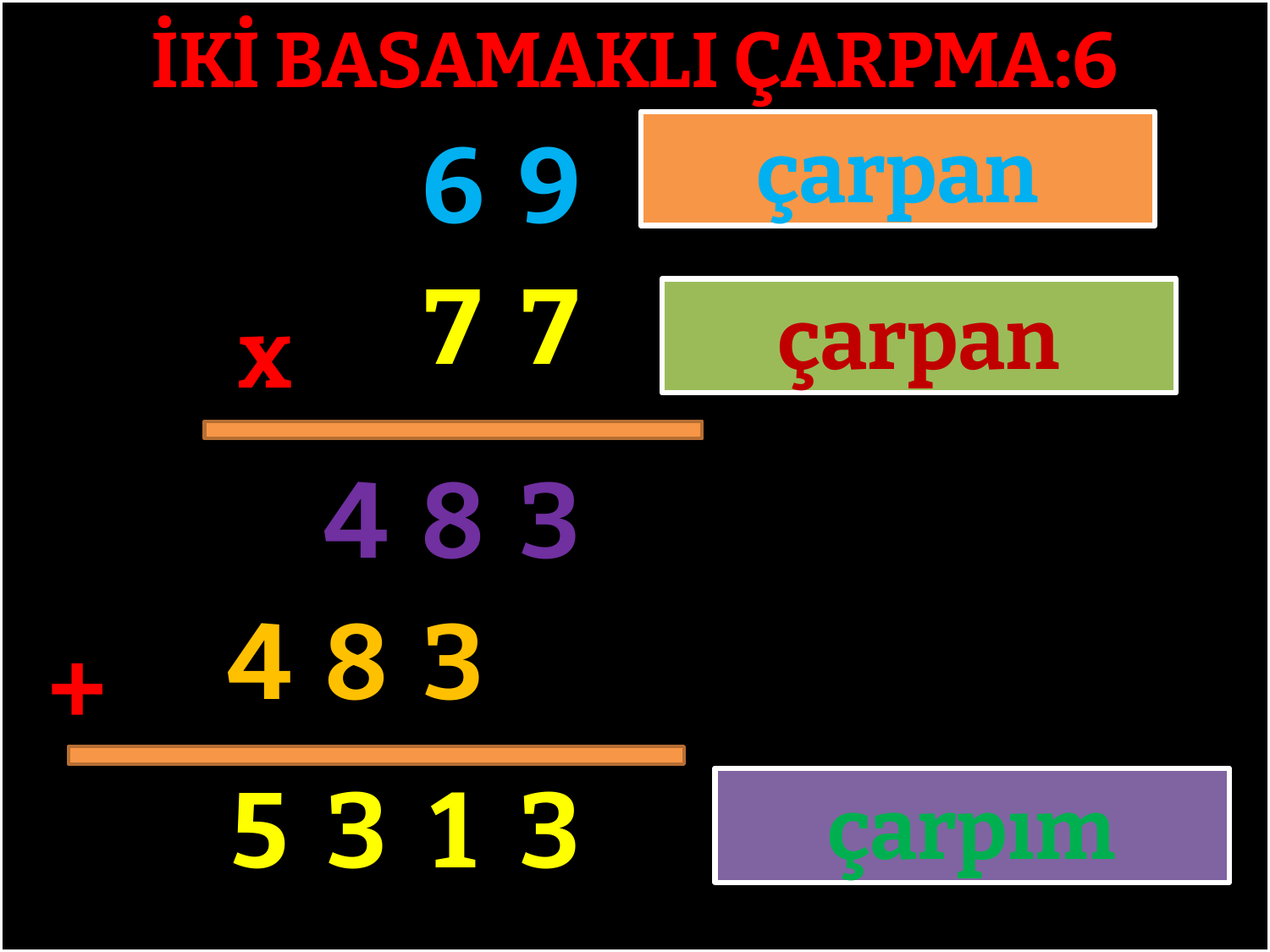

İKİ BASAMAKLI ÇARPMA:6
9
6
çarpan
7
7
çarpan
x
#

4
8
3
4
8
3
+

5
3
1
3
çarpım